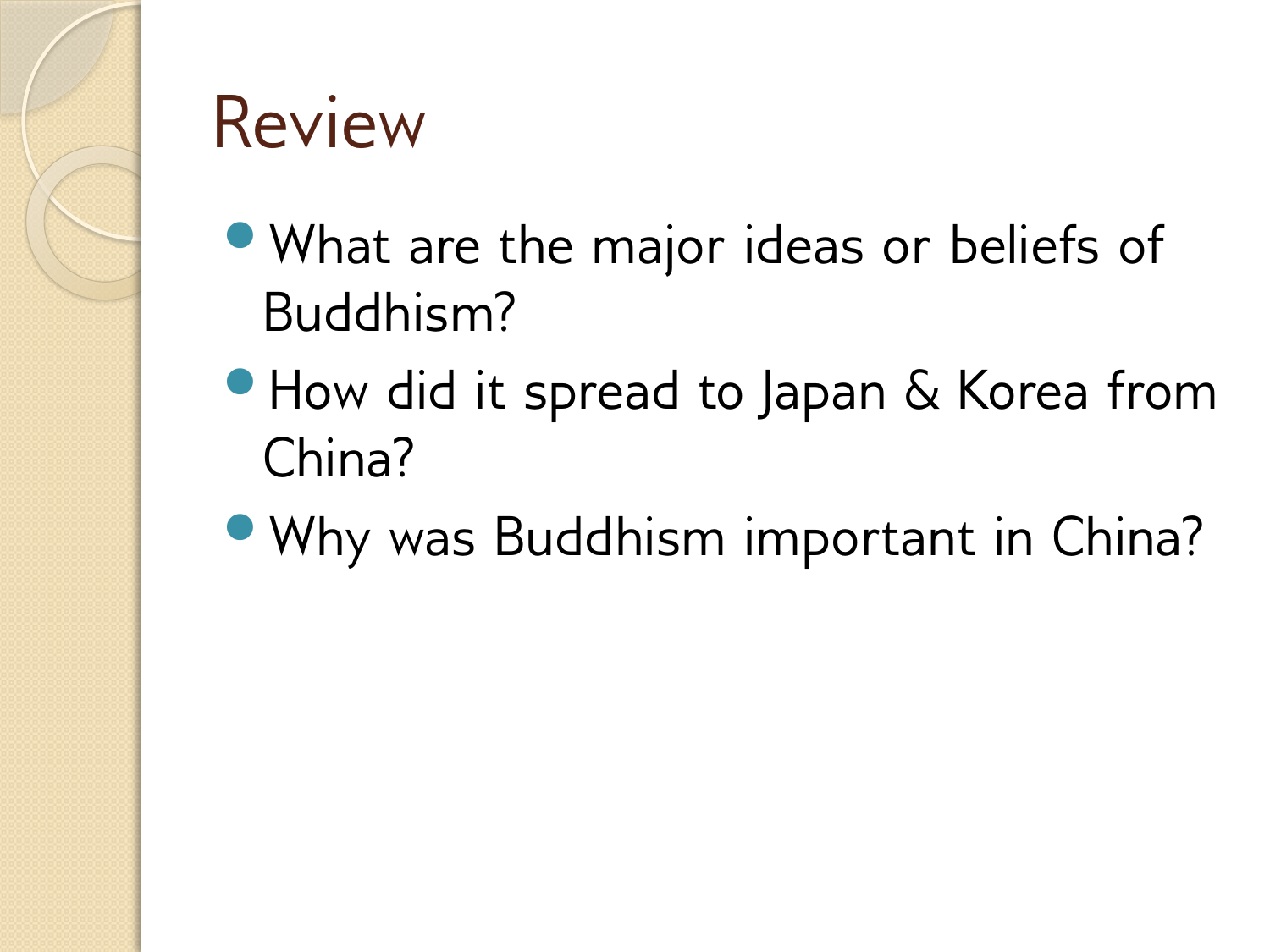

# Review
What are the major ideas or beliefs of Buddhism?
How did it spread to Japan & Korea from China?
Why was Buddhism important in China?